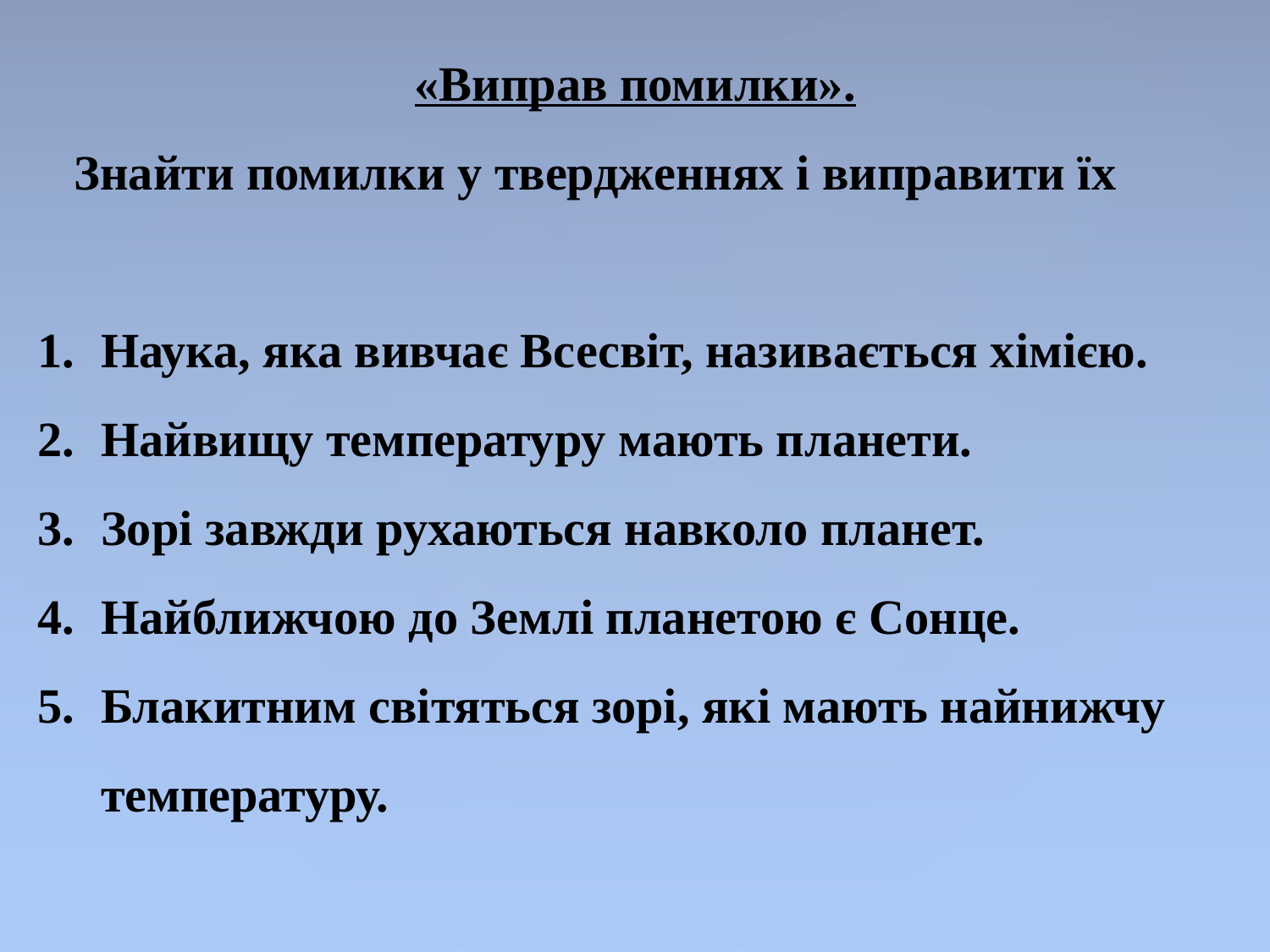

«Виправ помилки».
   Знайти помилки у твердженнях і виправити їх

Наука, яка вивчає Всесвіт, називається хімією.
Найвищу температуру мають планети.
Зорі завжди рухаються навколо планет.
Найближчою до Землі планетою є Сонце.
Блакитним світяться зорі, які мають найнижчу температуру.